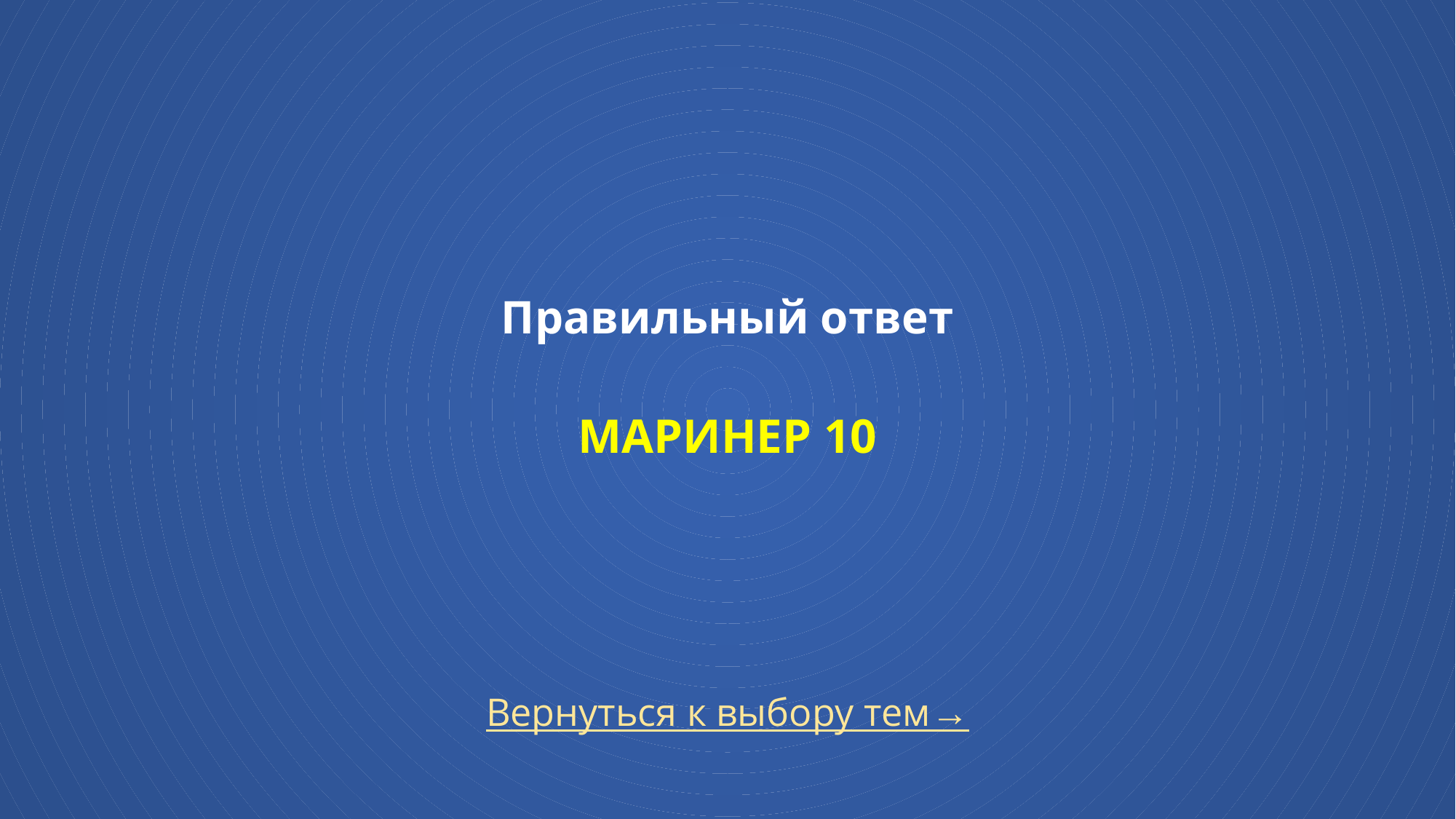

# Правильный ответ Маринер 10
Вернуться к выбору тем→